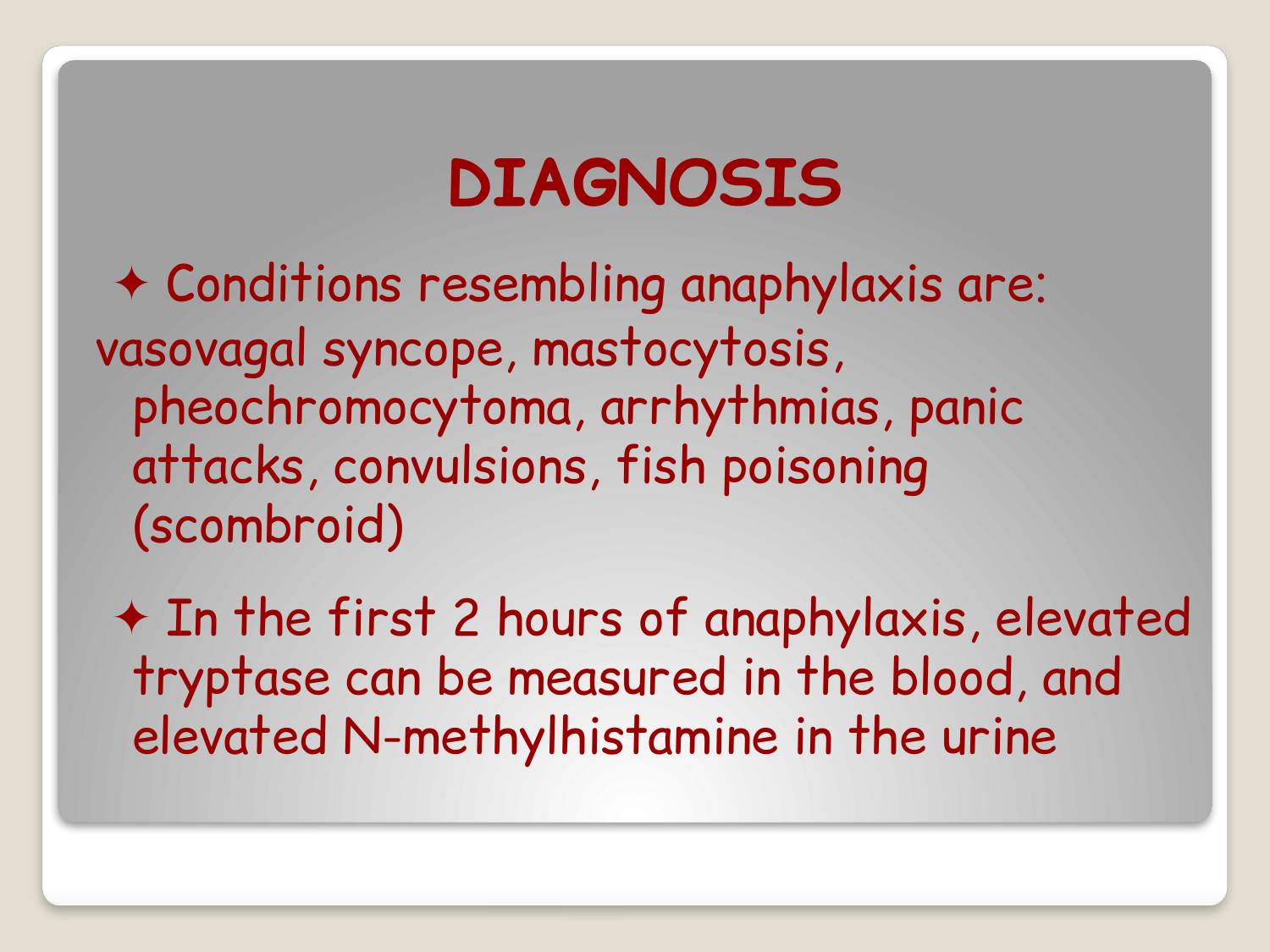

DIAGNOSIS

 ✦ Conditions resembling anaphylaxis are:
vasovagal syncope, mastocytosis, pheochromocytoma, arrhythmias, panic attacks, convulsions, fish poisoning (scombroid)

 ✦ In the first 2 hours of anaphylaxis, elevated tryptase can be measured in the blood, and elevated N-methylhistamine in the urine